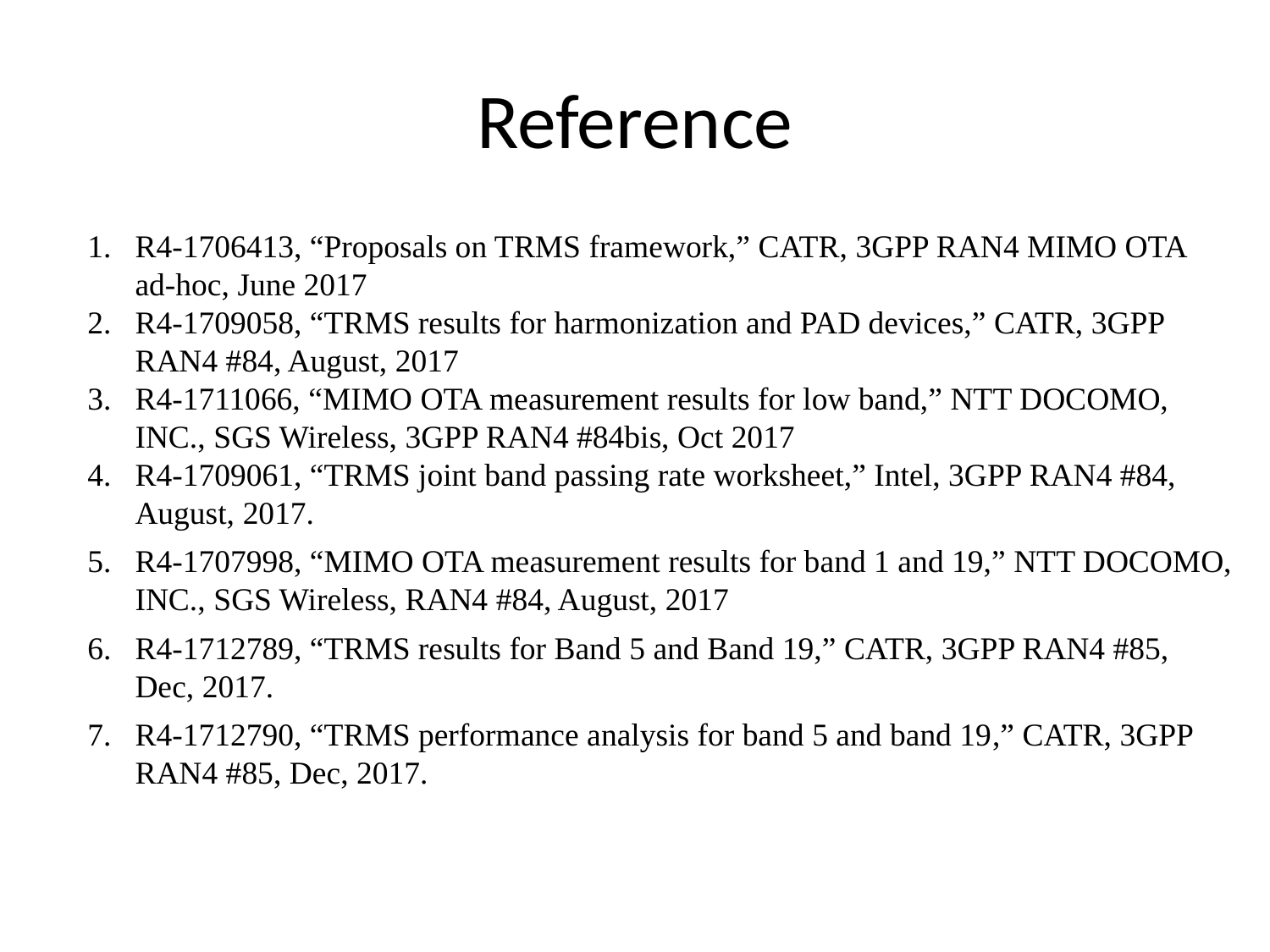

# Reference
R4-1706413, “Proposals on TRMS framework,” CATR, 3GPP RAN4 MIMO OTA ad-hoc, June 2017
R4-1709058, “TRMS results for harmonization and PAD devices,” CATR, 3GPP RAN4 #84, August, 2017
R4-1711066, “MIMO OTA measurement results for low band,” NTT DOCOMO, INC., SGS Wireless, 3GPP RAN4 #84bis, Oct 2017
R4-1709061, “TRMS joint band passing rate worksheet,” Intel, 3GPP RAN4 #84, August, 2017.
R4-1707998, “MIMO OTA measurement results for band 1 and 19,” NTT DOCOMO, INC., SGS Wireless, RAN4 #84, August, 2017
R4-1712789, “TRMS results for Band 5 and Band 19,” CATR, 3GPP RAN4 #85, Dec, 2017.
R4-1712790, “TRMS performance analysis for band 5 and band 19,” CATR, 3GPP RAN4 #85, Dec, 2017.